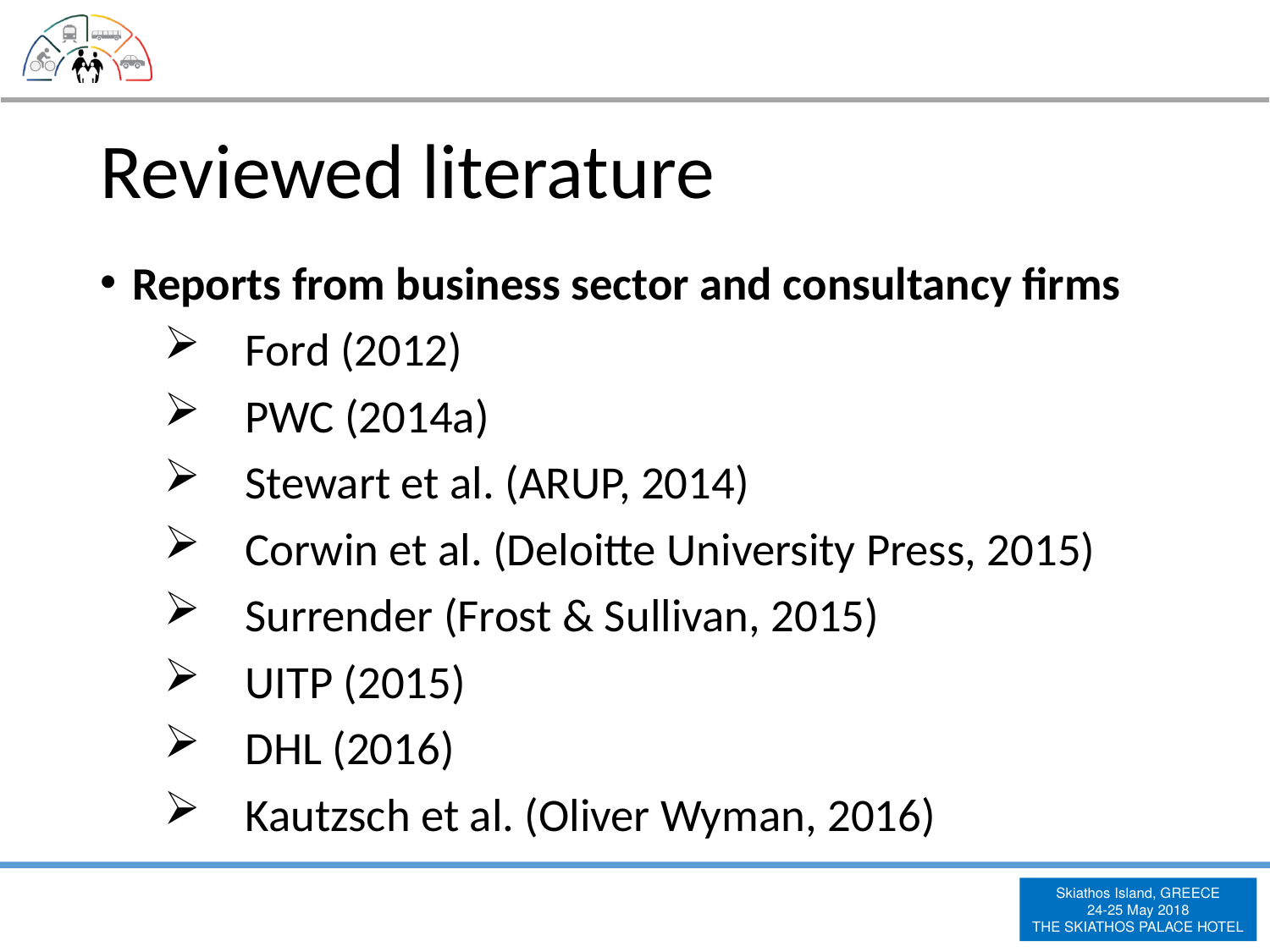

# Reviewed literature
Reports from business sector and consultancy firms
Ford (2012)
PWC (2014a)
Stewart et al. (ARUP, 2014)
Corwin et al. (Deloitte University Press, 2015)
Surrender (Frost & Sullivan, 2015)
UITP (2015)
DHL (2016)
Kautzsch et al. (Oliver Wyman, 2016)